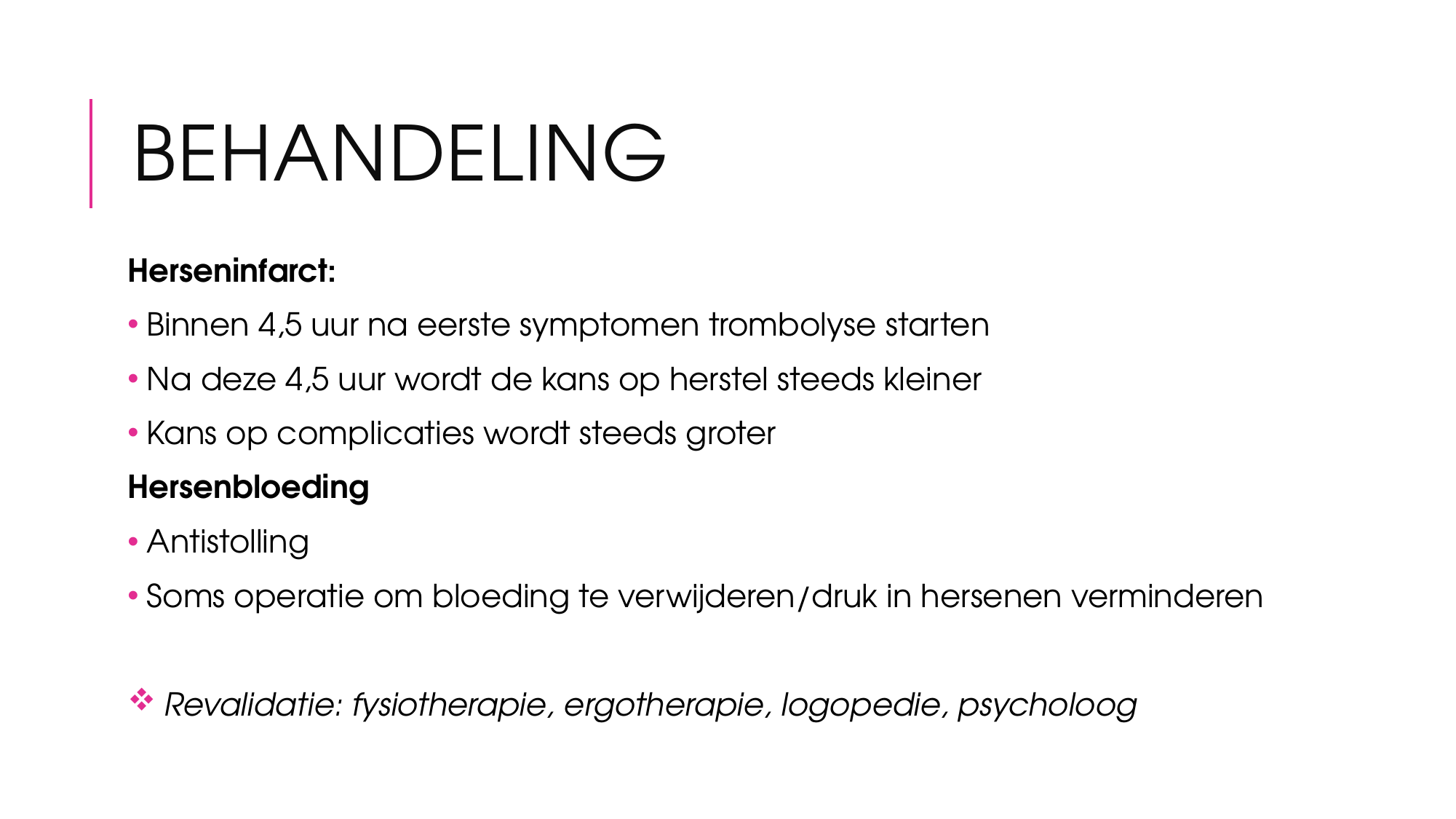

# Behandeling
Herseninfarct:
 Binnen 4,5 uur na eerste symptomen trombolyse starten
 Na deze 4,5 uur wordt de kans op herstel steeds kleiner
 Kans op complicaties wordt steeds groter
Hersenbloeding
 Antistolling
 Soms operatie om bloeding te verwijderen/druk in hersenen verminderen

 Revalidatie: fysiotherapie, ergotherapie, logopedie, psycholoog